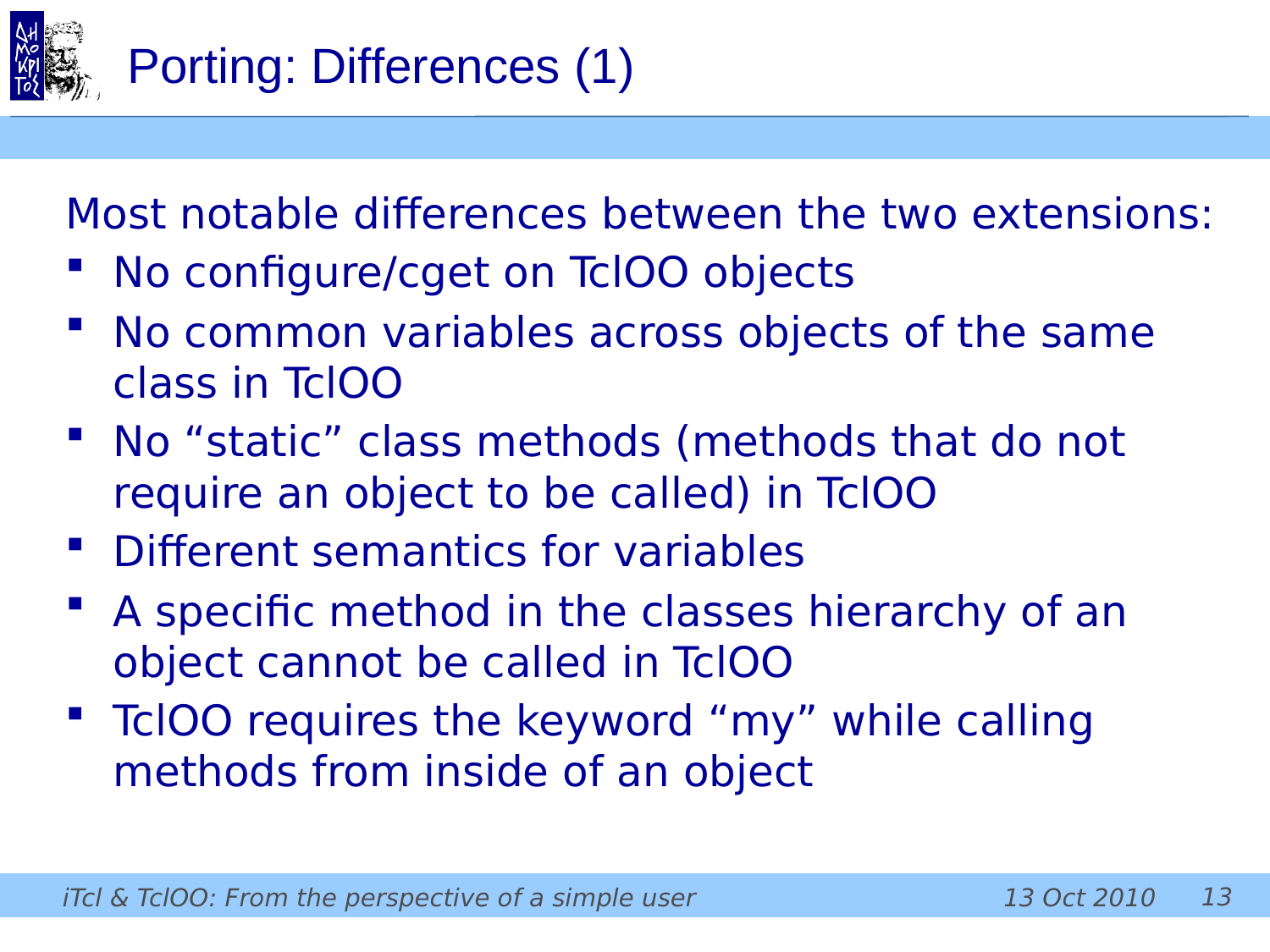

# Porting: Differences (1)
Most notable differences between the two extensions:
No configure/cget on TclOO objects
No common variables across objects of the same class in TclOO
No “static” class methods (methods that do not require an object to be called) in TclOO
Different semantics for variables
A specific method in the classes hierarchy of an object cannot be called in TclOO
TclOO requires the keyword “my” while calling methods from inside of an object

13
iTcl & TclOO: From the perspective of a simple user
13 Oct 2010